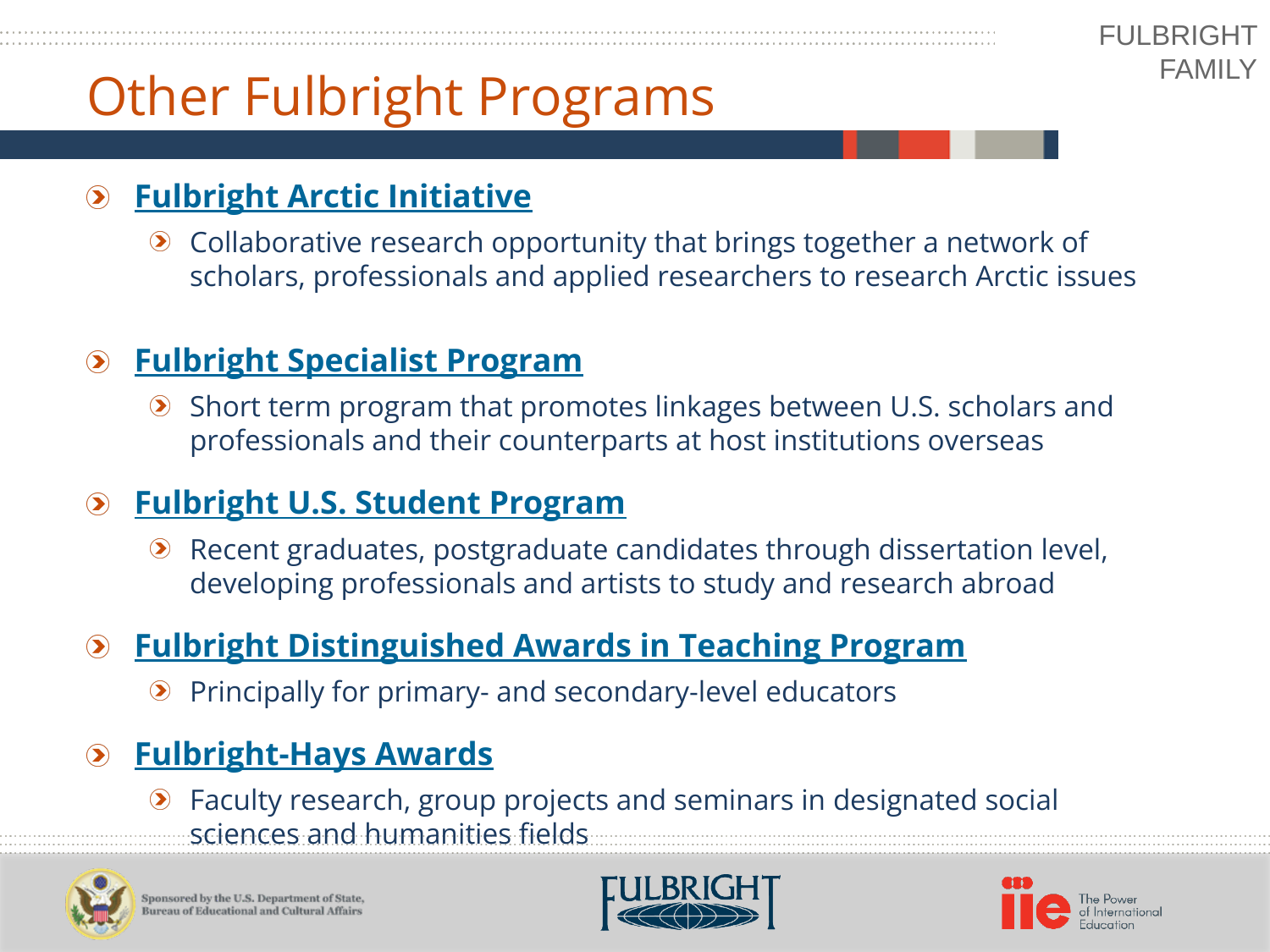

FULBRIGHT FAMILY
Other Fulbright Programs

Fulbright Arctic Initiative
Collaborative research opportunity that brings together a network of scholars, professionals and applied researchers to research Arctic issues

Fulbright Specialist Program
Short term program that promotes linkages between U.S. scholars and professionals and their counterparts at host institutions overseas

Fulbright U.S. Student Program
Recent graduates, postgraduate candidates through dissertation level, developing professionals and artists to study and research abroad

Fulbright Distinguished Awards in Teaching Program
Principally for primary- and secondary-level educators

Fulbright-Hays Awards
Faculty research, group projects and seminars in designated social sciences and humanities fields